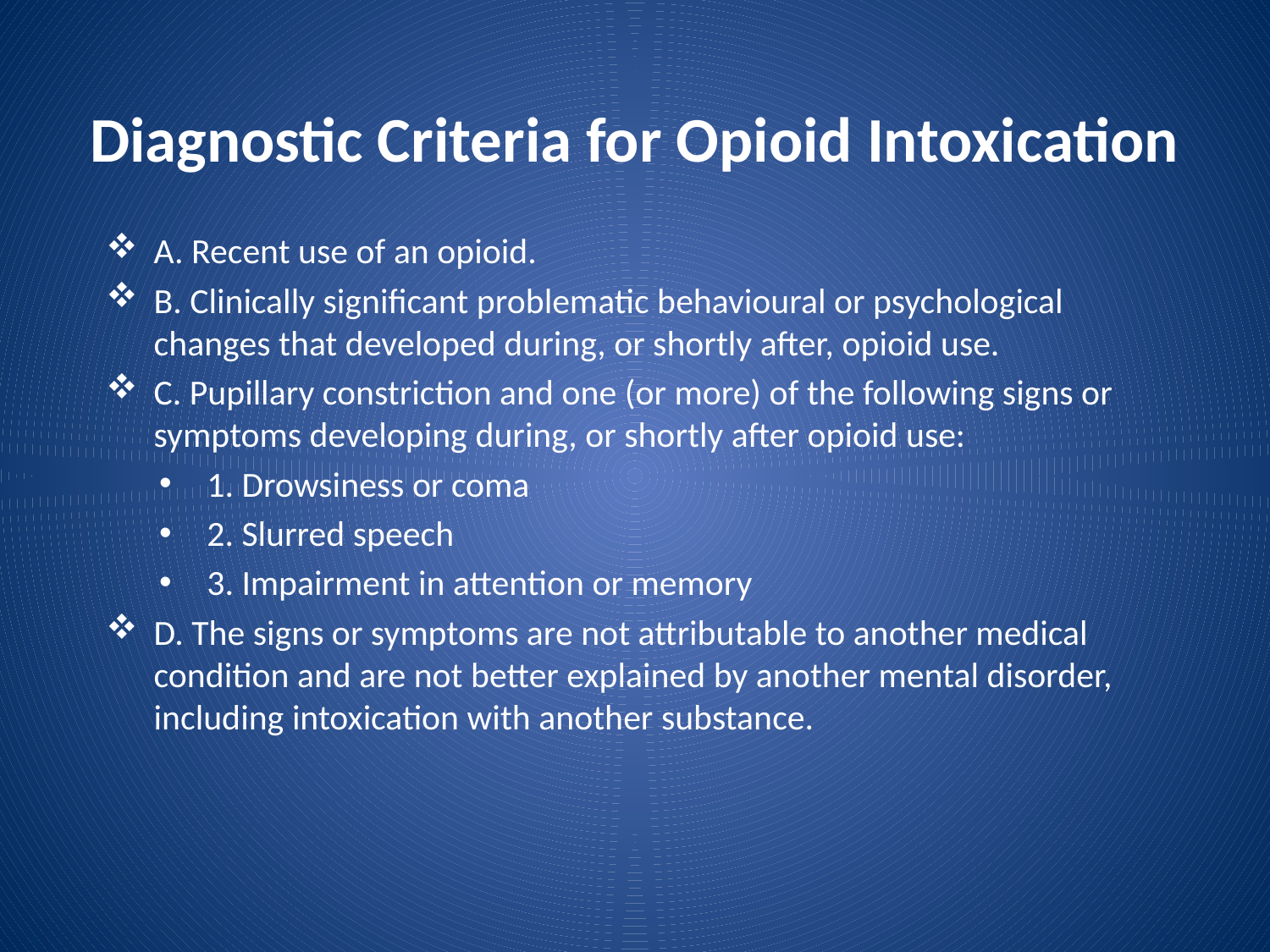

# Diagnostic Criteria for Opioid Intoxication
A. Recent use of an opioid.
B. Clinically significant problematic behavioural or psychological changes that developed during, or shortly after, opioid use.
C. Pupillary constriction and one (or more) of the following signs or symptoms developing during, or shortly after opioid use:
1. Drowsiness or coma
2. Slurred speech
3. Impairment in attention or memory
D. The signs or symptoms are not attributable to another medical condition and are not better explained by another mental disorder, including intoxication with another substance.